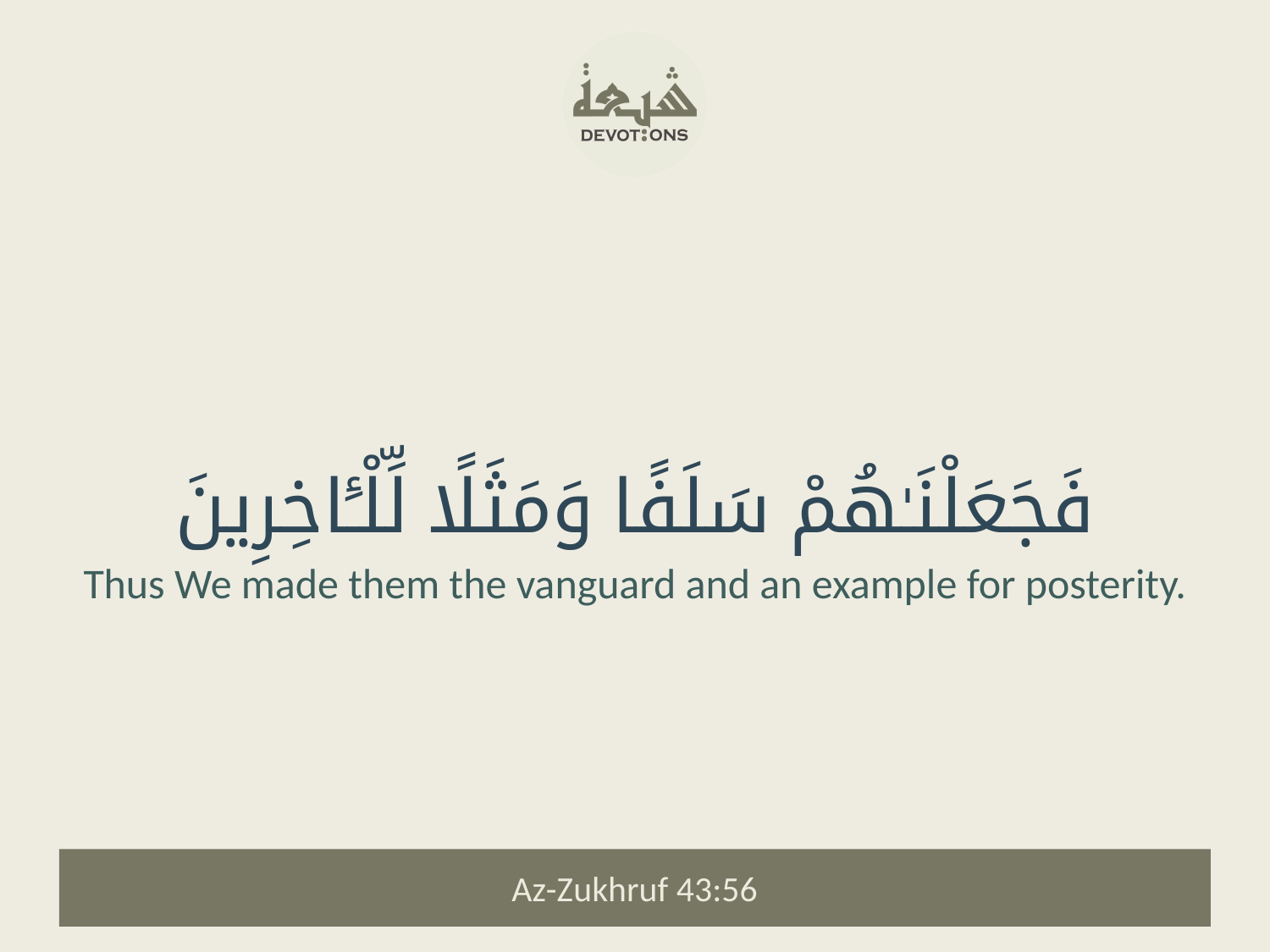

فَجَعَلْنَـٰهُمْ سَلَفًا وَمَثَلًا لِّلْـَٔاخِرِينَ
Thus We made them the vanguard and an example for posterity.
Az-Zukhruf 43:56